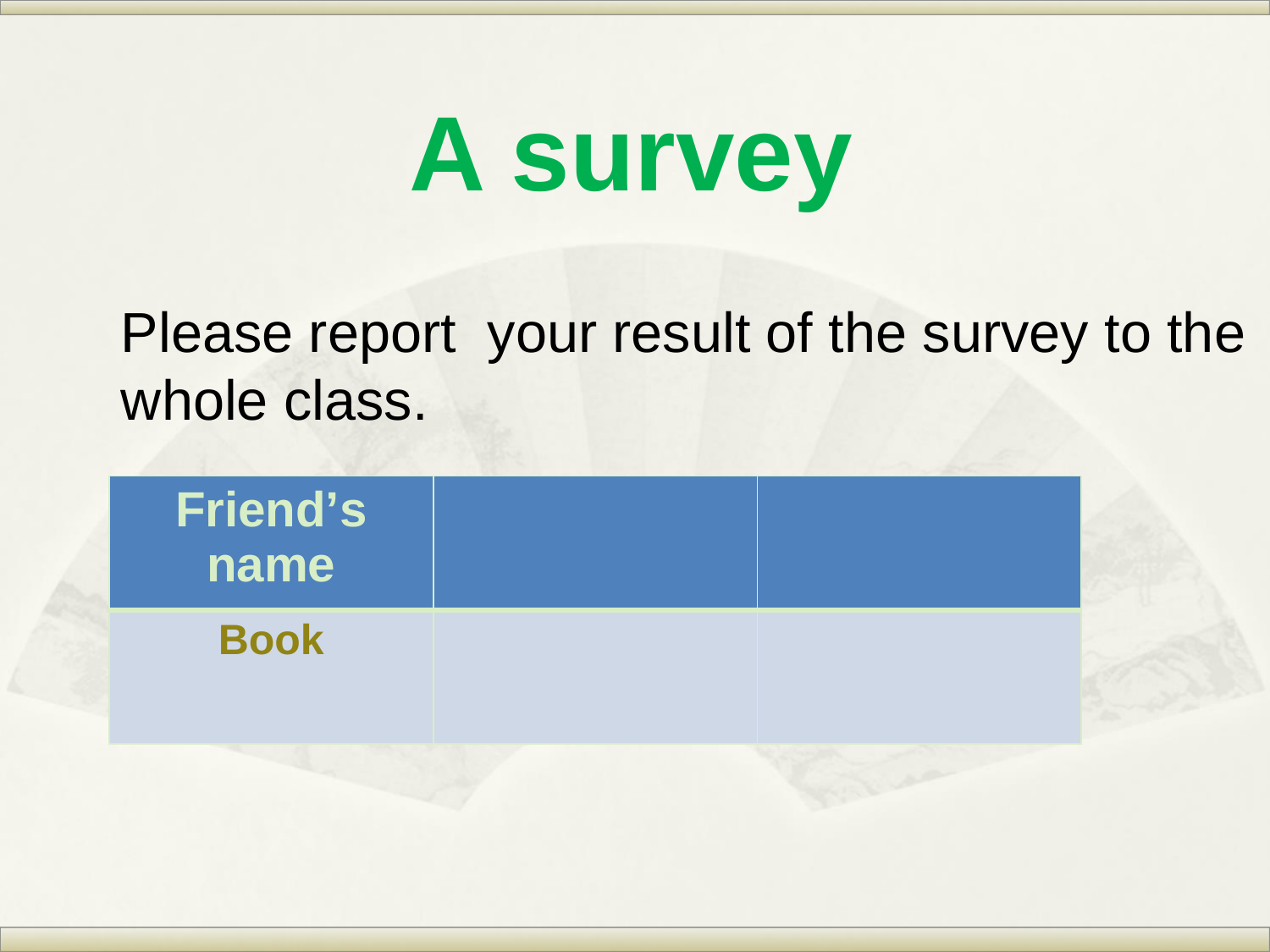

# A survey

Please report  your result of the survey to the whole class.

| Friend’s name |  |  |
| --- | --- | --- |
| Book |  |  |